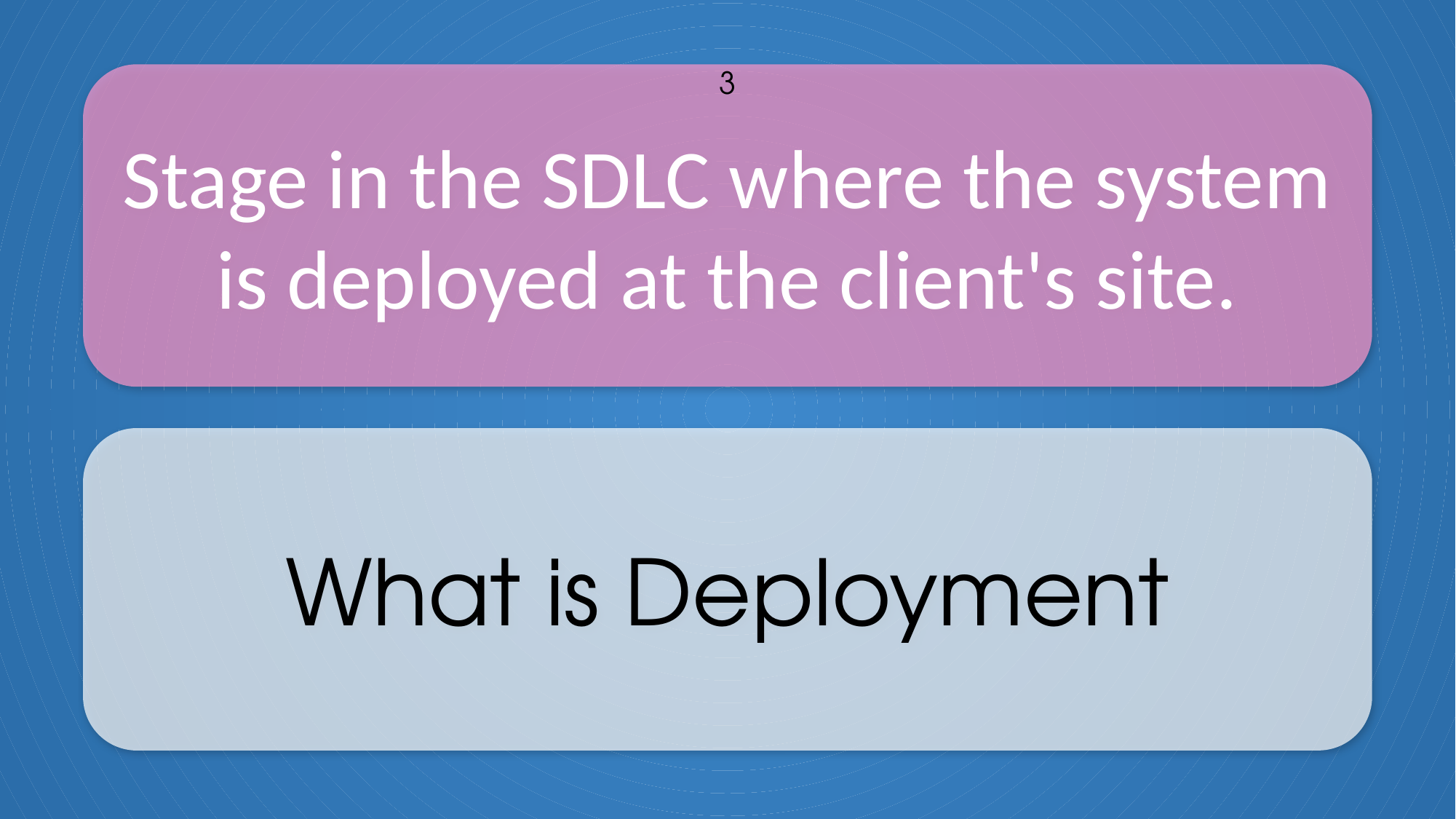

Stage in the SDLC where the system is deployed at the client's site.
3
What is Deployment